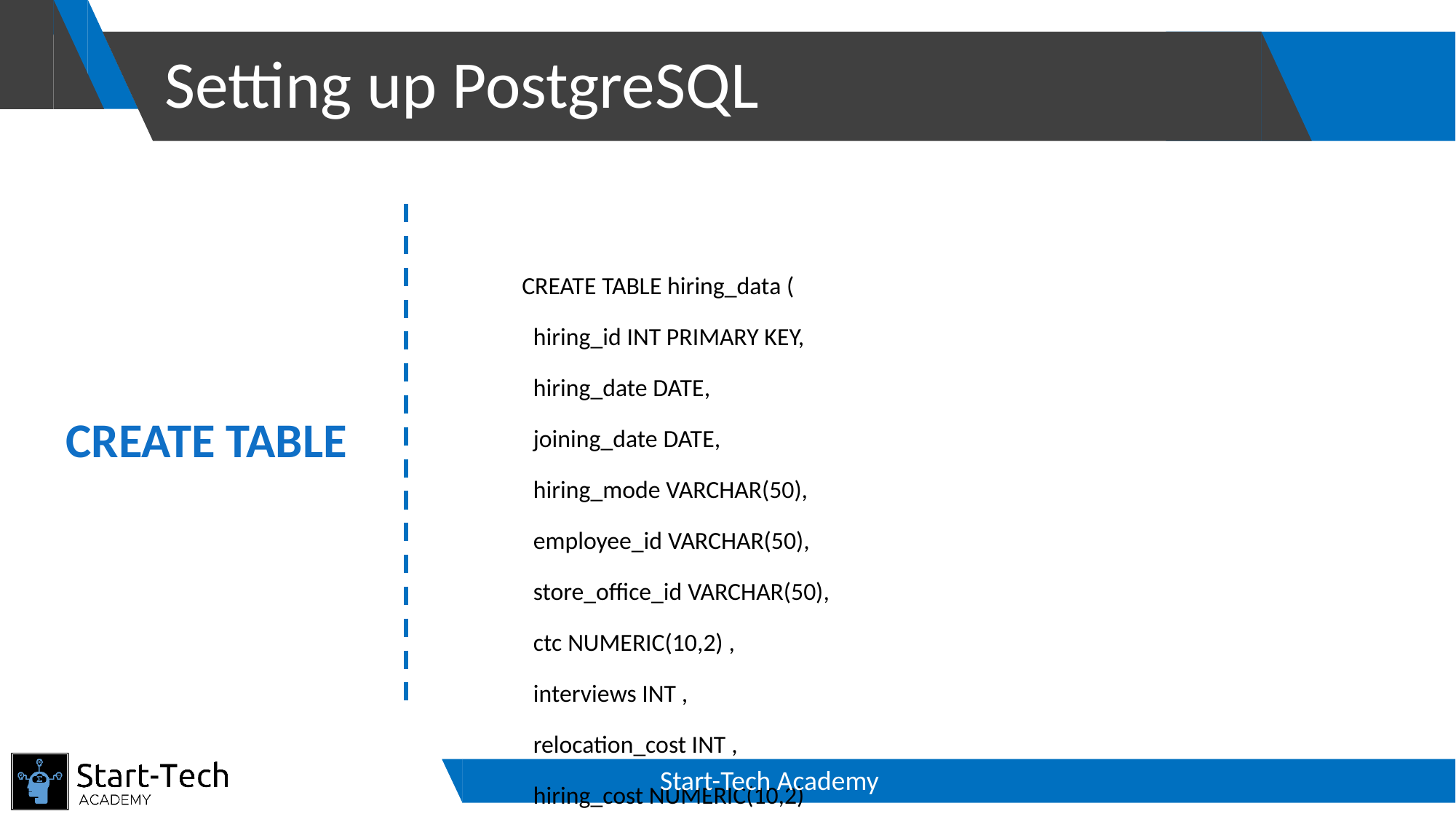

# Setting up PostgreSQL
CREATE TABLE hiring_data (
  hiring_id INT PRIMARY KEY,
  hiring_date DATE,
  joining_date DATE,
  hiring_mode VARCHAR(50),
  employee_id VARCHAR(50),
  store_office_id VARCHAR(50),
  ctc NUMERIC(10,2) ,
  interviews INT ,
  relocation_cost INT ,
  hiring_cost NUMERIC(10,2)
);
CREATE TABLE
Start-Tech Academy